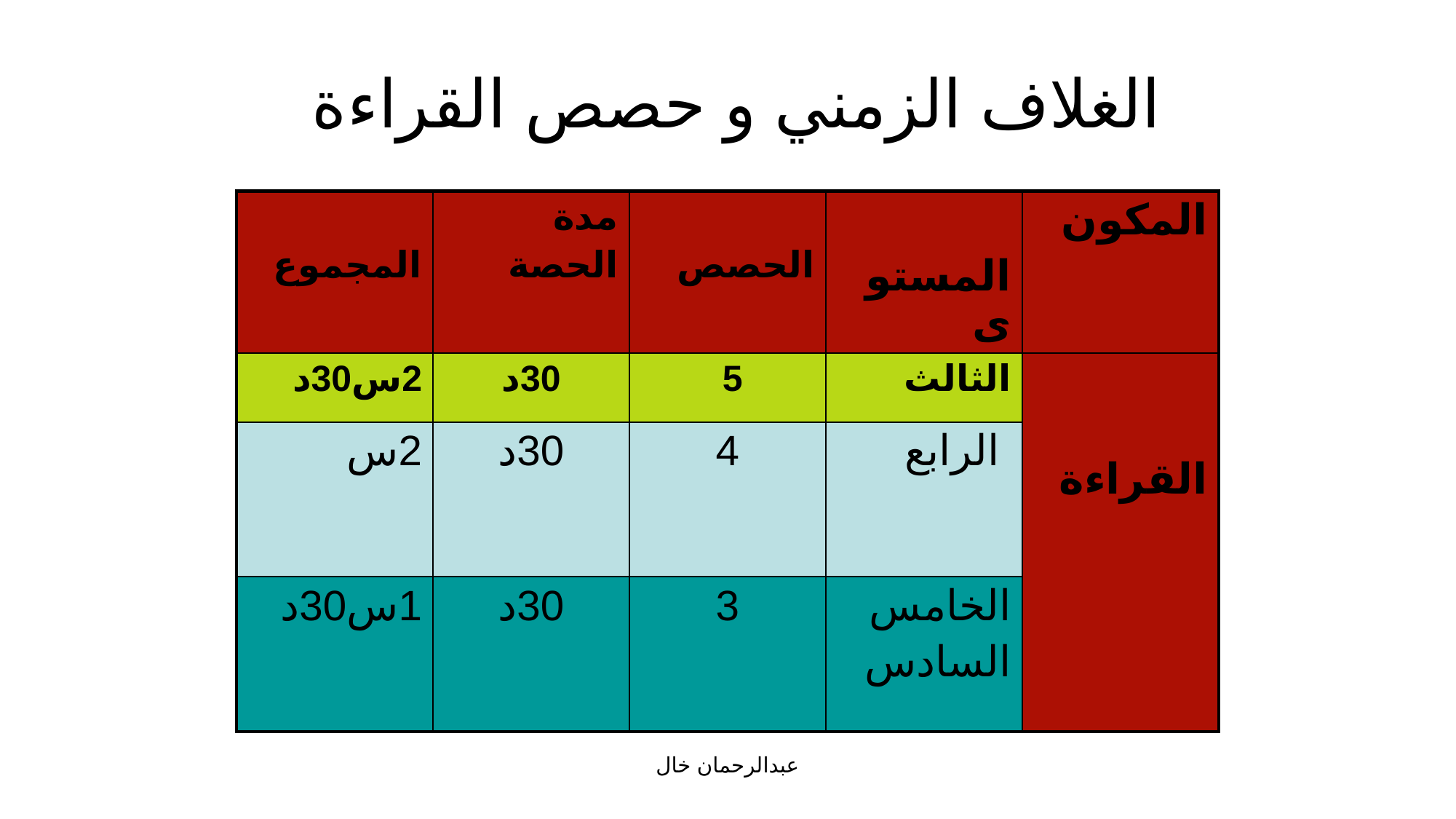

# الغلاف الزمني و حصص القراءة
| المجموع | مدة الحصة | الحصص | المستوى | المكون |
| --- | --- | --- | --- | --- |
| 2س30د | 30د | 5 | الثالث | القراءة |
| 2س | 30د | 4 | الرابع |  |
| 1س30د | 30د | 3 | الخامس السادس |  |
عبدالرحمان خال